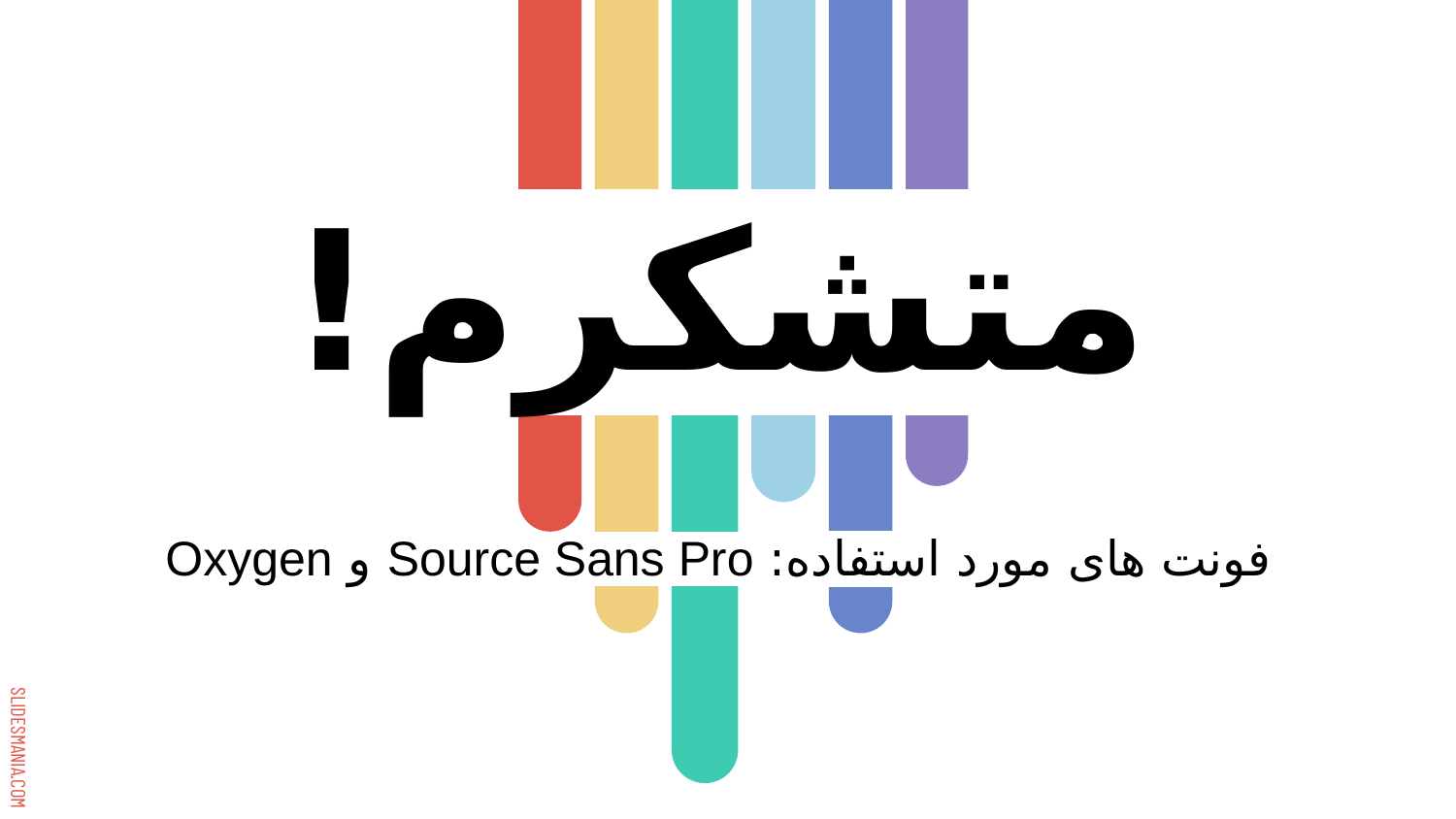

# متشکرم!
فونت های مورد استفاده: Source Sans Pro و Oxygen